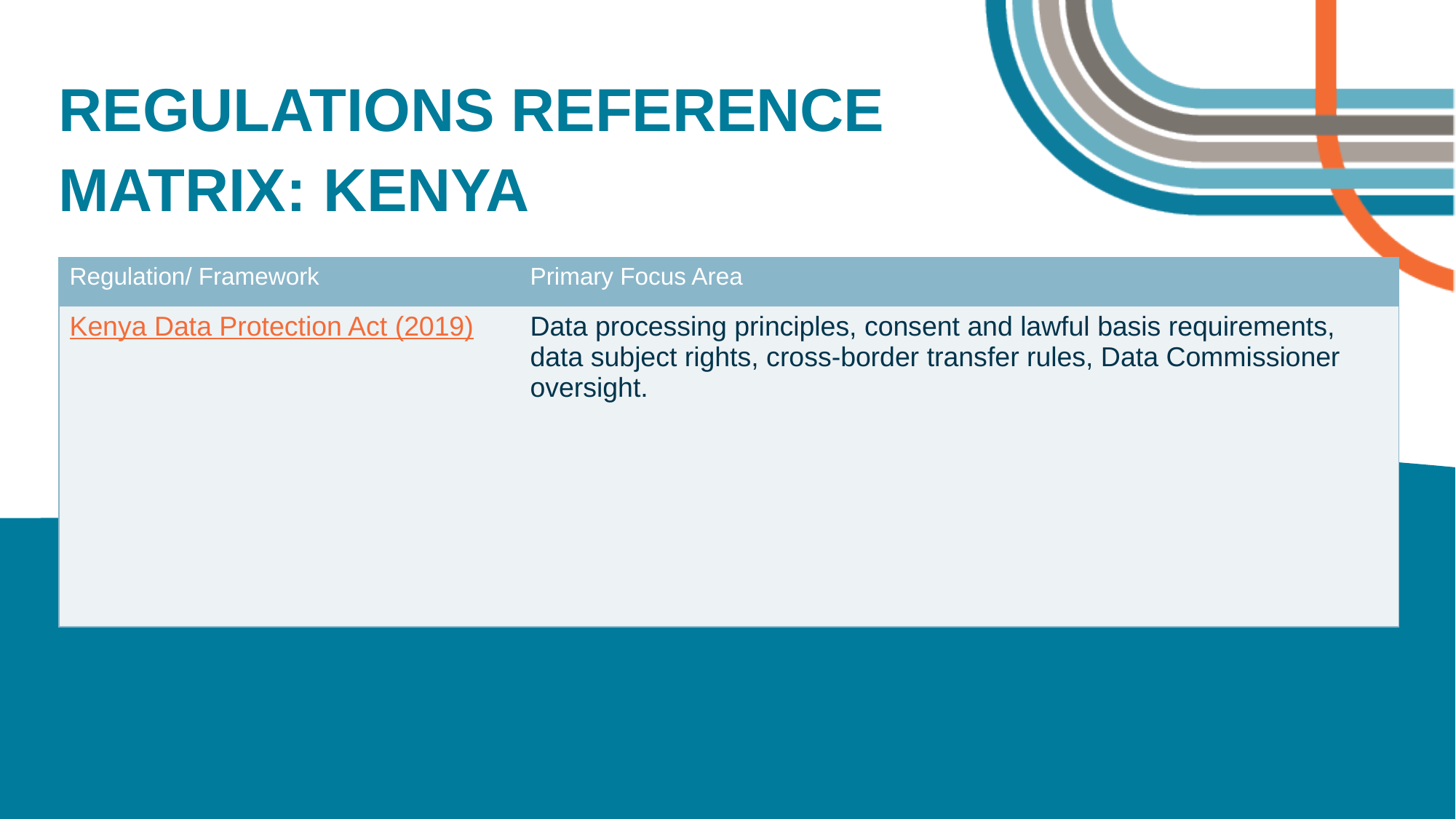

REGULATIONS REFERENCE MATRIX: KENYA
| Regulation/ Framework | Primary Focus Area |
| --- | --- |
| Kenya Data Protection Act (2019) | Data processing principles, consent and lawful basis requirements, data subject rights, cross-border transfer rules, Data Commissioner oversight. |